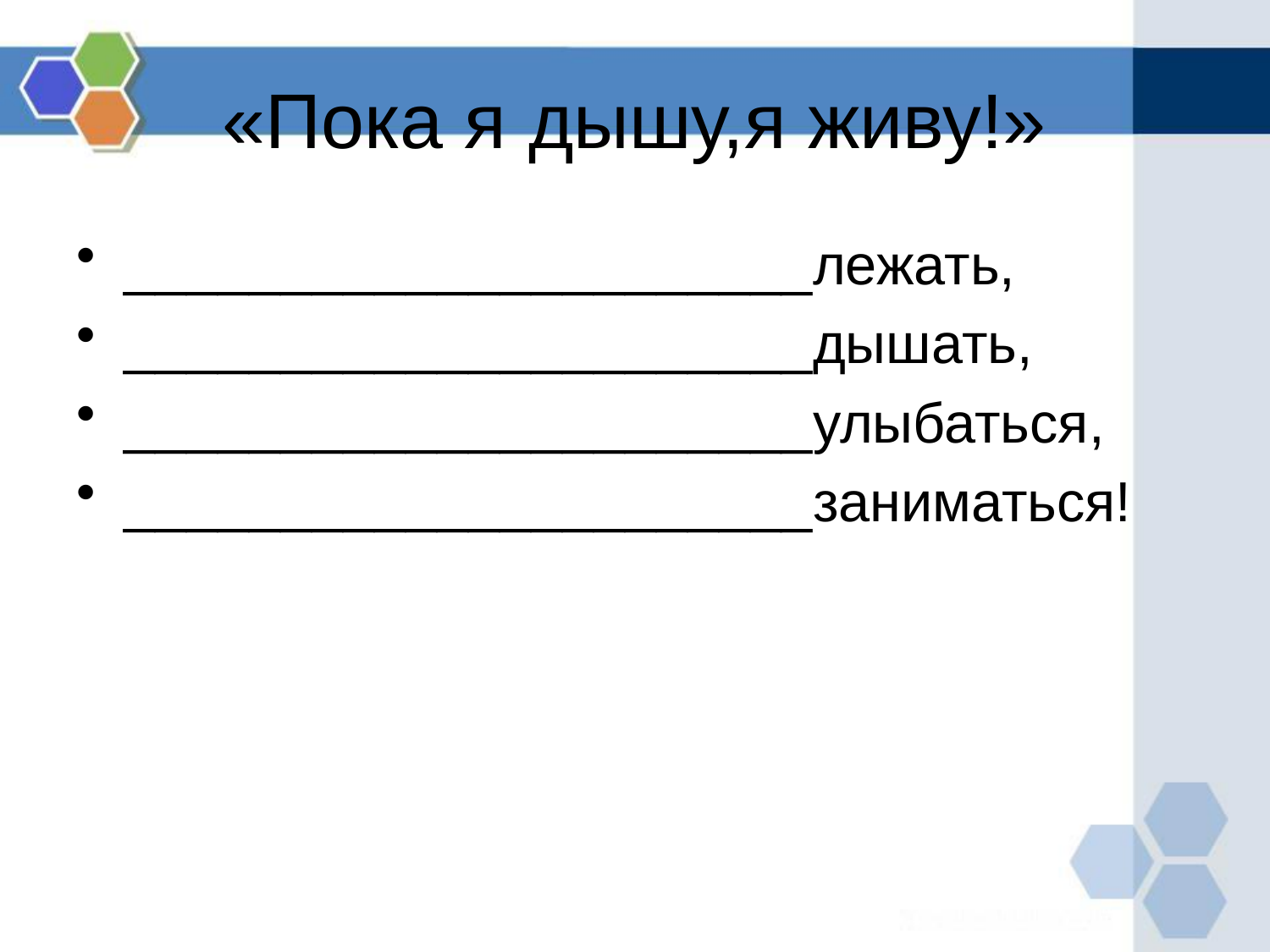

# «Пока я дышу,я живу!»
______________________лежать,
______________________дышать,
______________________улыбаться,
______________________заниматься!